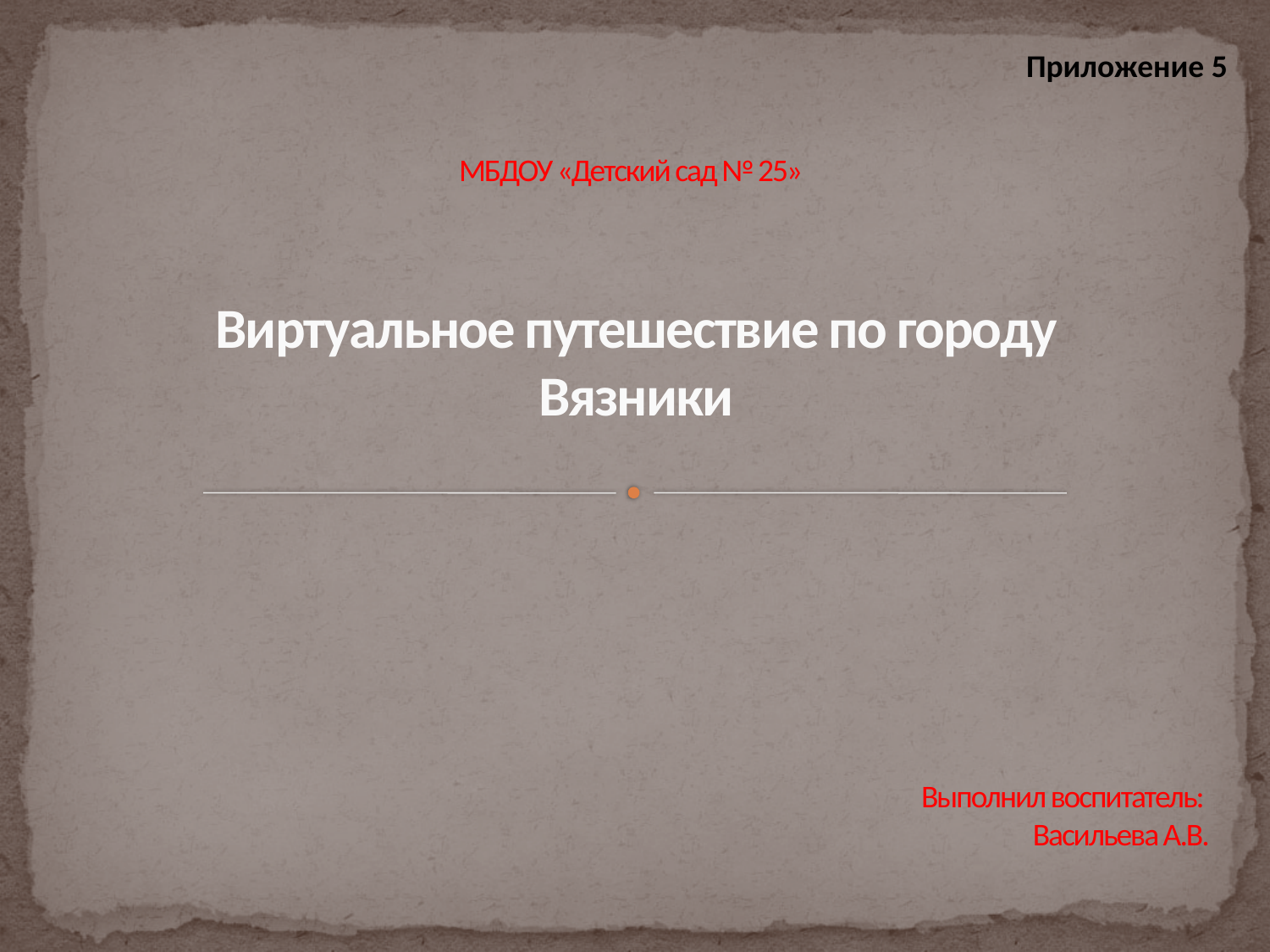

Приложение 5

МБДОУ «Детский сад № 25»
# Виртуальное путешествие по городу Вязники
Выполнил воспитатель:
Васильева А.В.